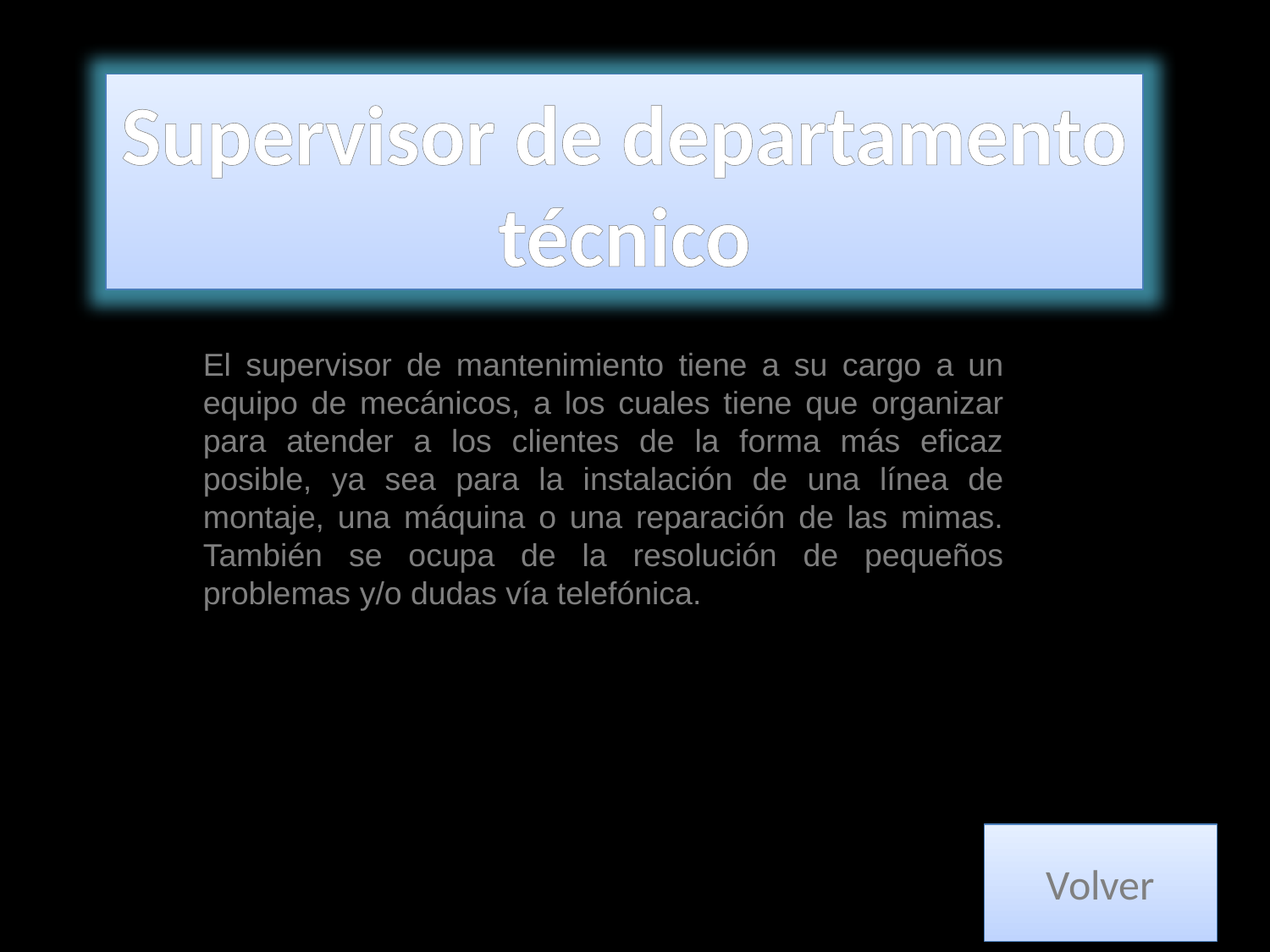

Supervisor de departamento técnico
El supervisor de mantenimiento tiene a su cargo a un equipo de mecánicos, a los cuales tiene que organizar para atender a los clientes de la forma más eficaz posible, ya sea para la instalación de una línea de montaje, una máquina o una reparación de las mimas. También se ocupa de la resolución de pequeños problemas y/o dudas vía telefónica.
Volver